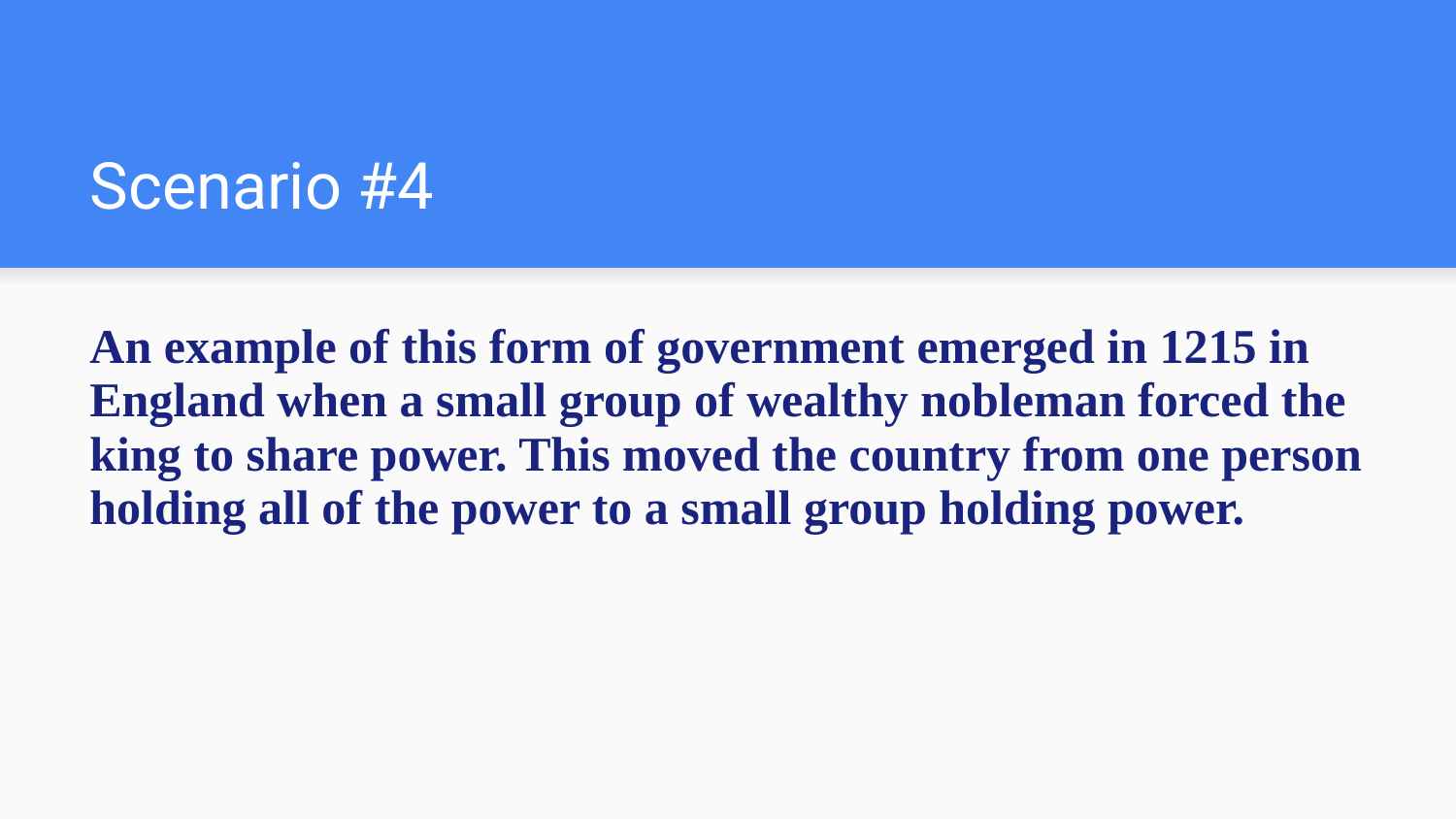

# Scenario #4
An example of this form of government emerged in 1215 in England when a small group of wealthy nobleman forced the king to share power. This moved the country from one person holding all of the power to a small group holding power.